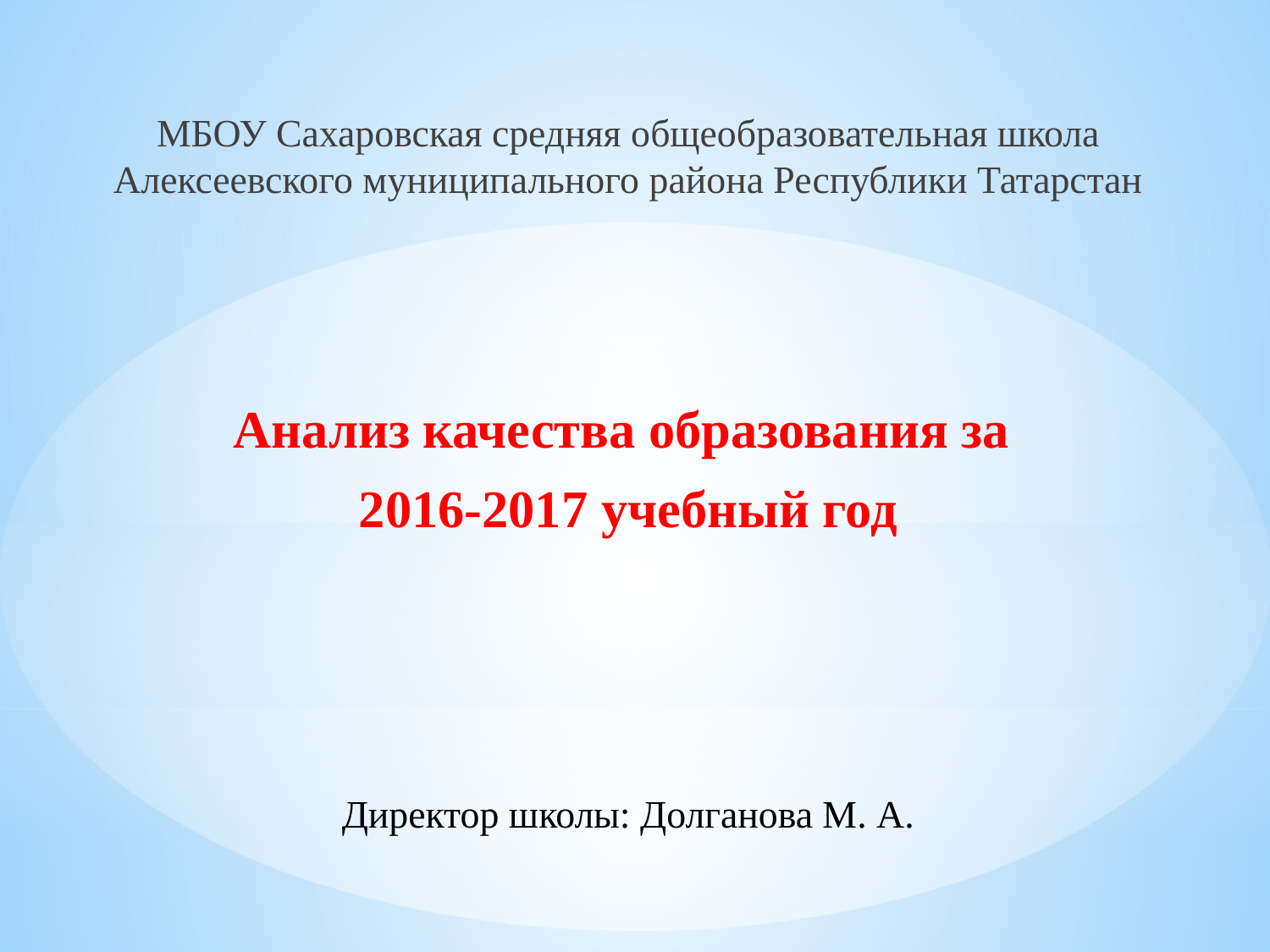

МБОУ Сахаровская средняя общеобразовательная школа Алексеевского муниципального района Республики Татарстан

Анализ качества образования за
2016-2017 учебный год

Директор школы: Долганова М. А.
#